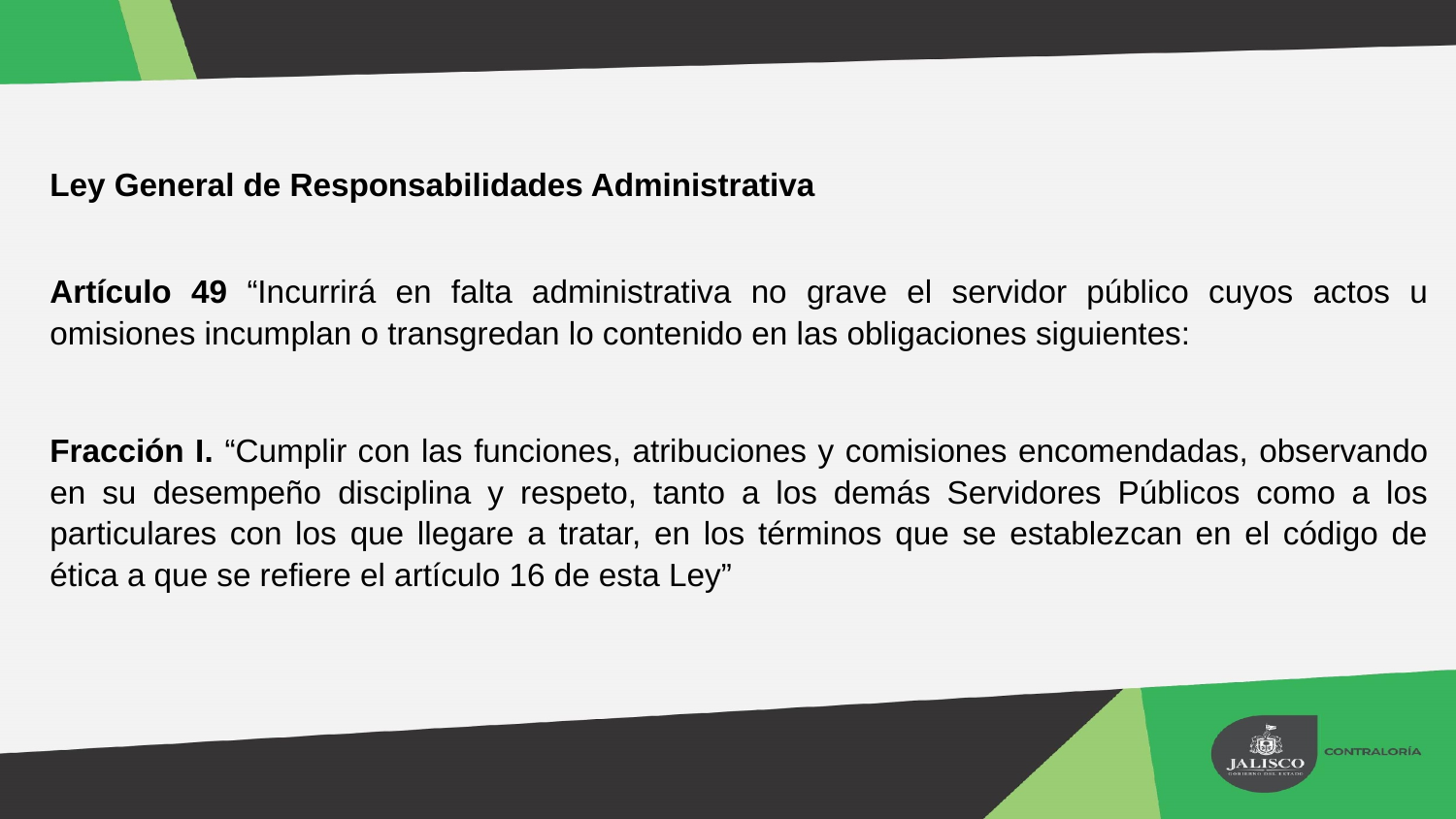

Ley General de Responsabilidades Administrativa

Artículo 49 “Incurrirá en falta administrativa no grave el servidor público cuyos actos u omisiones incumplan o transgredan lo contenido en las obligaciones siguientes:

Fracción I. “Cumplir con las funciones, atribuciones y comisiones encomendadas, observando en su desempeño disciplina y respeto, tanto a los demás Servidores Públicos como a los particulares con los que llegare a tratar, en los términos que se establezcan en el código de ética a que se refiere el artículo 16 de esta Ley”